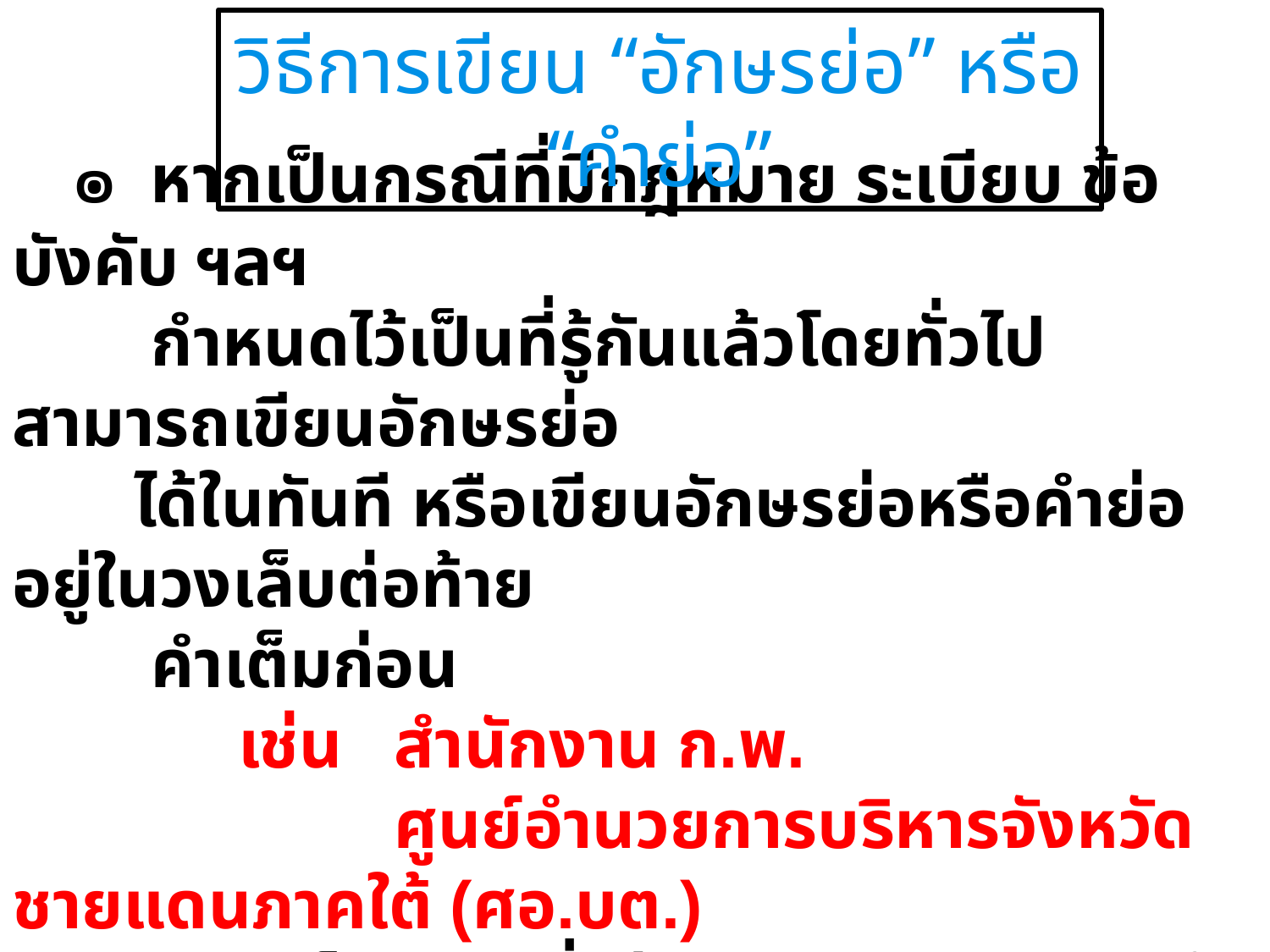

วิธีการเขียน “อักษรย่อ” หรือ “คำย่อ”
   ๏  หากเป็นกรณีที่มีกฎหมาย ระเบียบ ข้อบังคับ ฯลฯ
        กำหนดไว้เป็นที่รู้กันแล้วโดยทั่วไป สามารถเขียนอักษรย่อ
       ได้ในทันที หรือเขียนอักษรย่อหรือคำย่ออยู่ในวงเล็บต่อท้าย
        คำเต็มก่อน
             เช่น   สำนักงาน ก.พ.
                      ศูนย์อำนวยการบริหารจังหวัดชายแดนภาคใต้ (ศอ.บต.)
     ๏  หากเป็นกรณีที่ไม่มีกฎหมาย ระเบียบ ข้อบังคับ ฯลฯ
         อาจใช้อำนาจการบริหารงานของหัวหน้าส่วนราชการ
         กำหนดอักษรย่อขึ้นใช้เป็นการภายใน (บันทึกเสนอ) ก็ได้
               เช่น   ปนร. ครม. นรม. ร.นรม. รมว. ฯลฯ